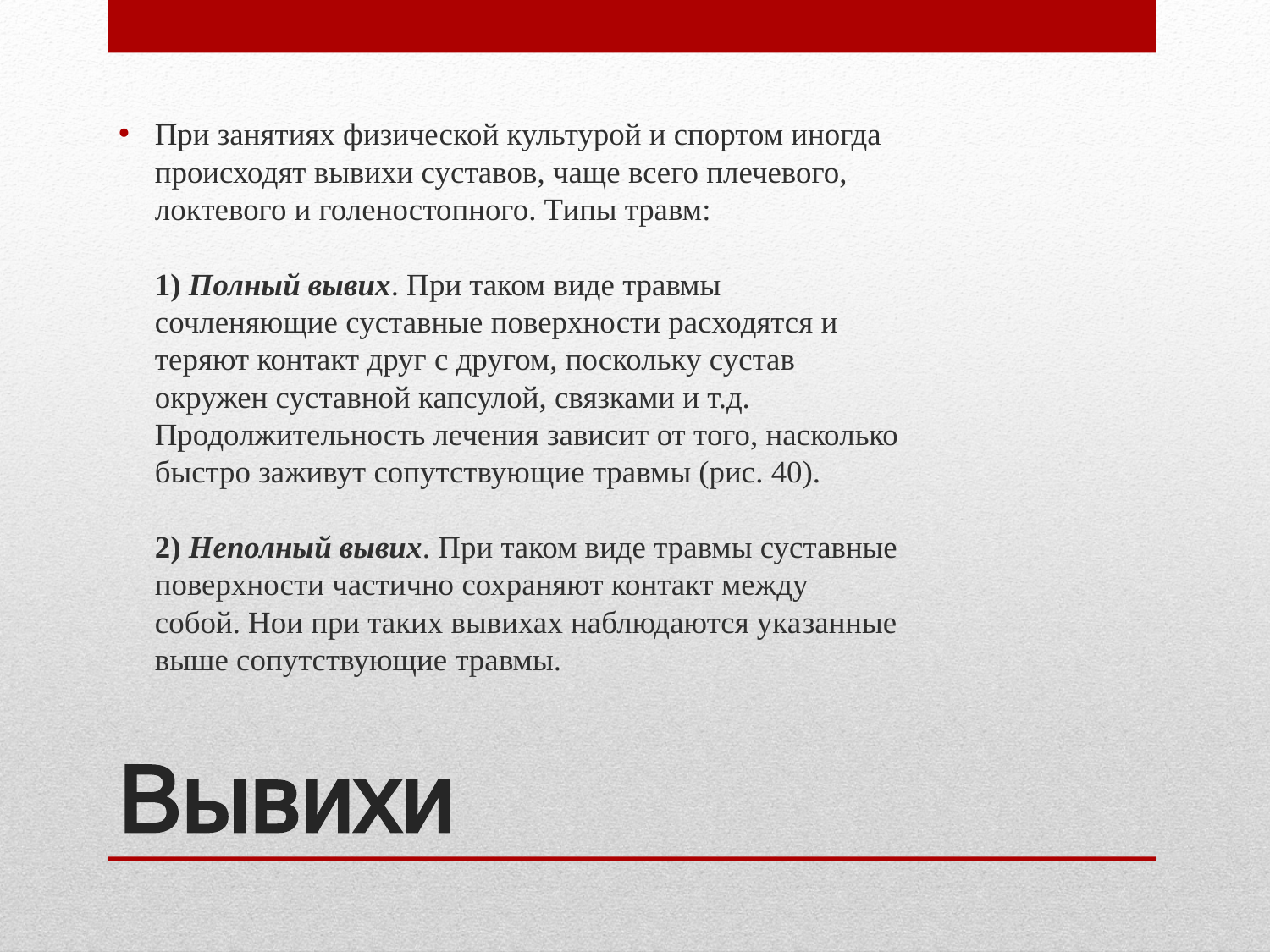

При занятиях физической культурой и спортом иногда происходят вывихи суставов, чаще всего плечевого, лок­тевого и голеностопного. Типы травм:
1) Полный вывих. При таком виде травмы сочленяющие суставные поверхности расходятся и теряют контакт друг с другом, поскольку сустав окружен суставной капсулой, связками и т.д. Продолжительность лечения зависит от того, насколько быстро заживут сопутствующие травмы (рис. 40).
2) Неполный вывих. При таком виде травмы суставные поверхности частично сохраняют контакт между собой. Нои при таких вывихах наблюдаются ука­занные выше сопутствующие травмы.
# Вывихи